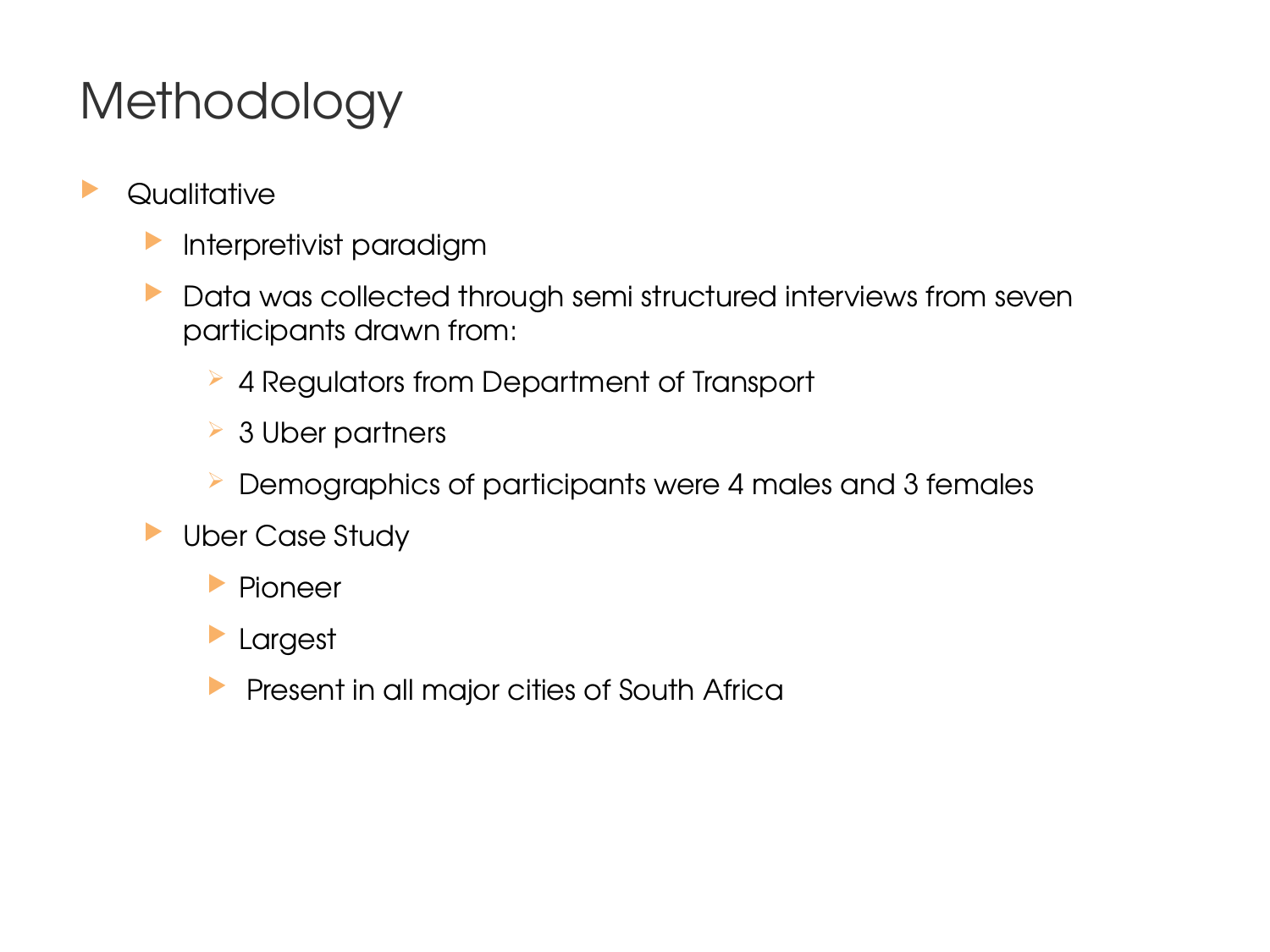

# Methodology
Qualitative
Interpretivist paradigm
Data was collected through semi structured interviews from seven participants drawn from:ollat
4 Regulators from Department of Transport
3 Uber partners
Demographics of participants were 4 males and 3 females
Uber Case Study
Pioneer
Largest
 Present in all major cities of South Africa